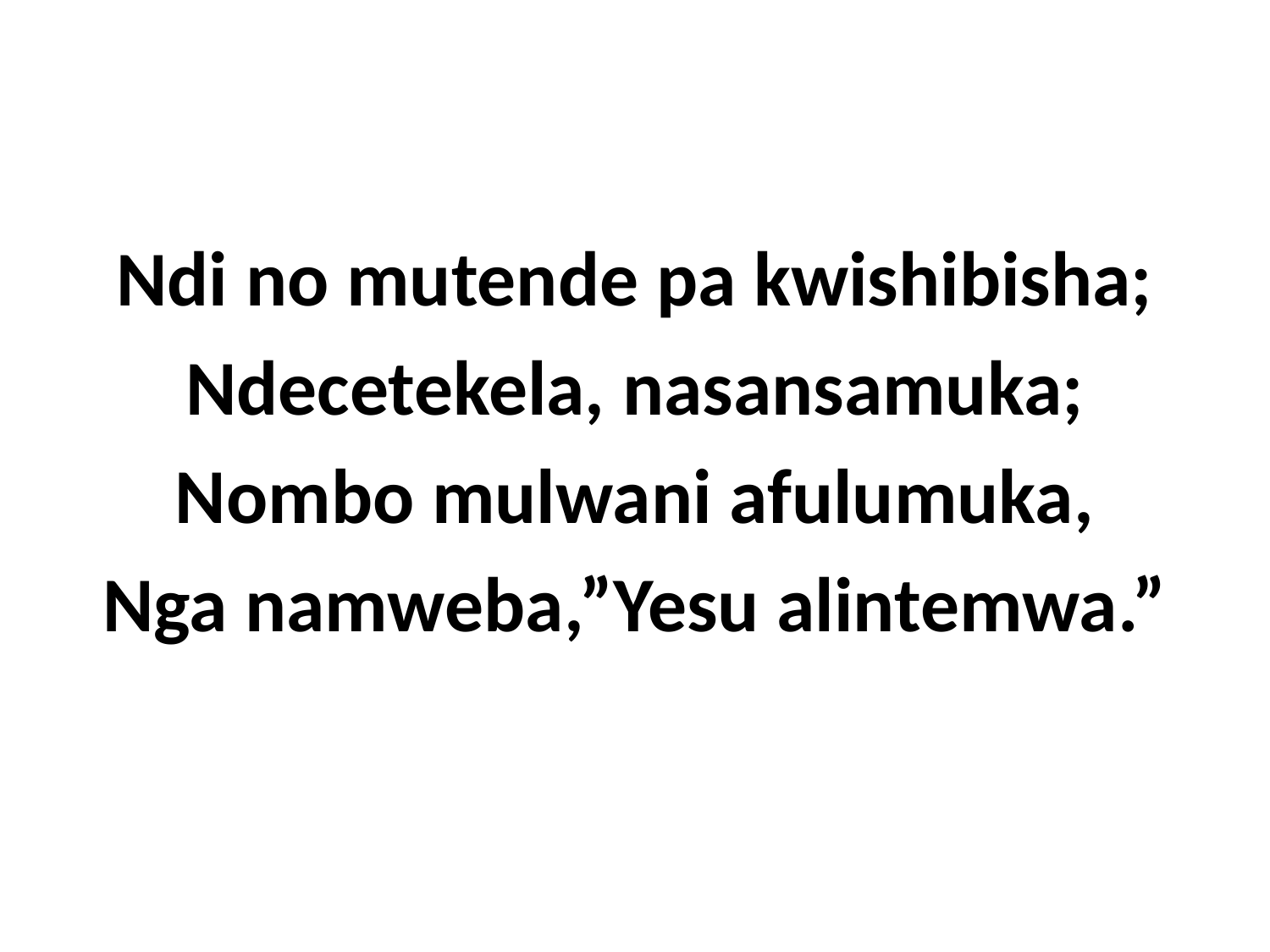

Ndi no mutende pa kwishibisha;
Ndecetekela, nasansamuka;
Nombo mulwani afulumuka,
Nga namweba,”Yesu alintemwa.”